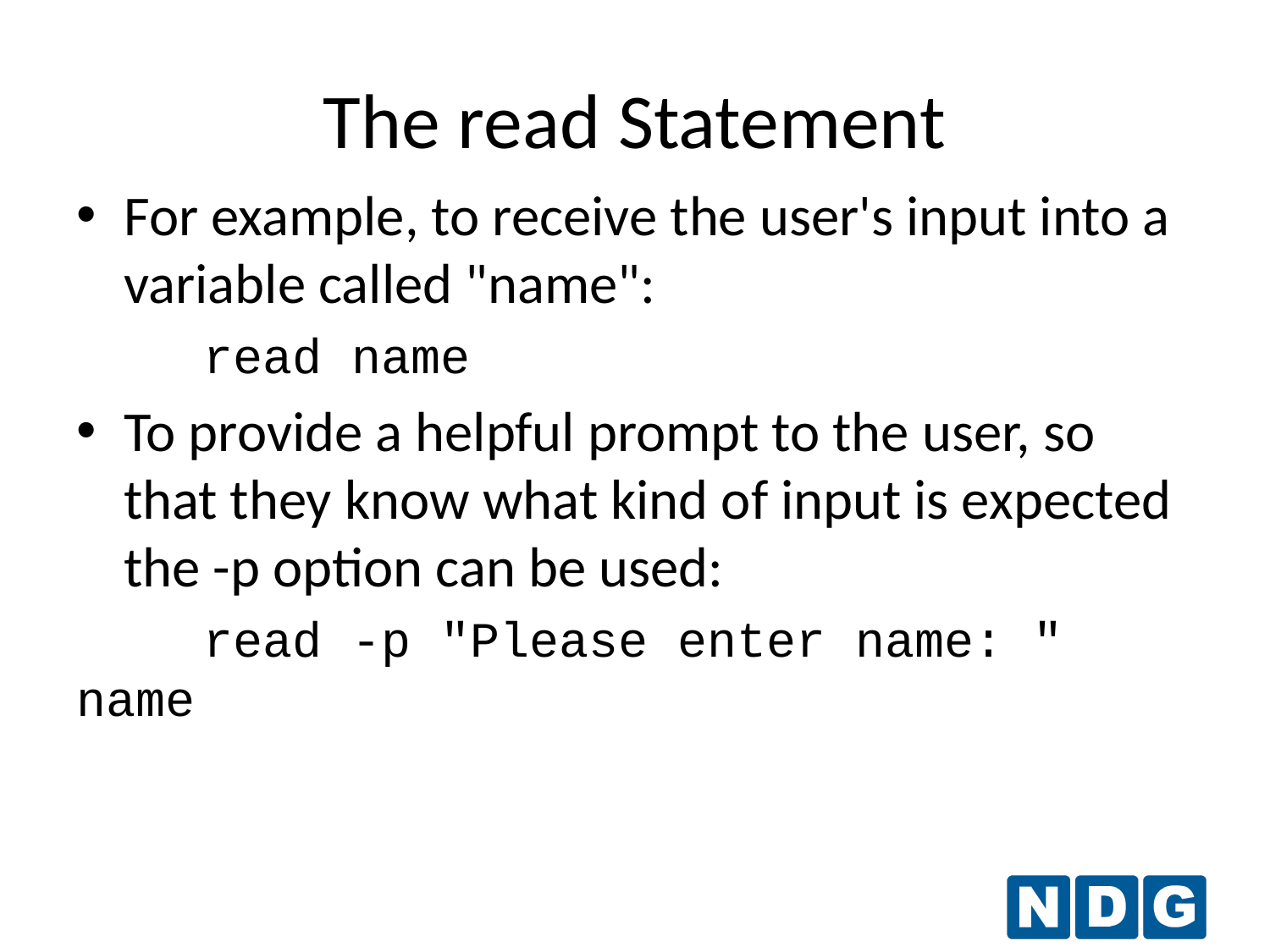

The read Statement
For example, to receive the user's input into a variable called "name":
	read name
To provide a helpful prompt to the user, so that they know what kind of input is expected the -p option can be used:
	read -p "Please enter name: " name